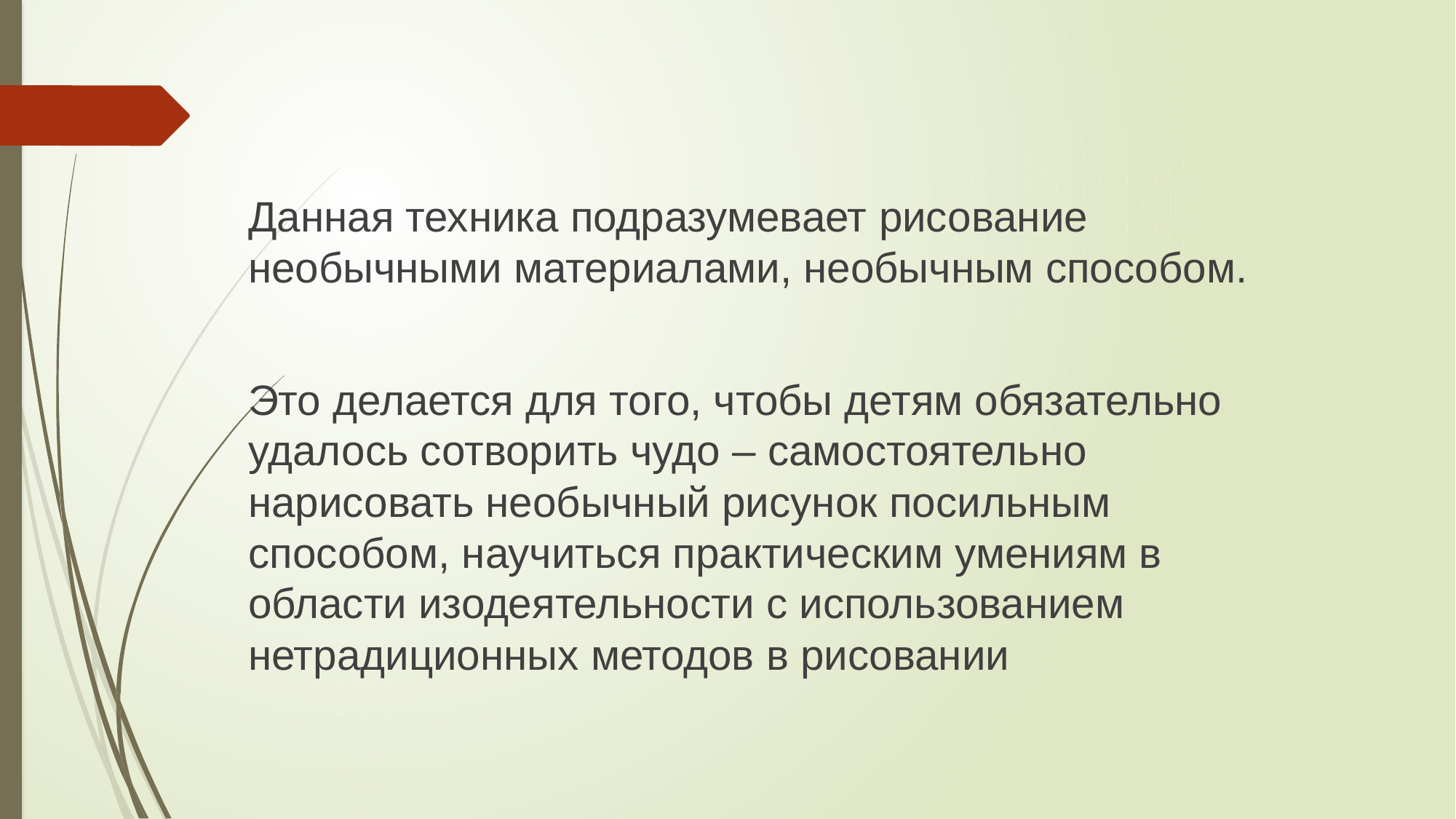

Данная техника подразумевает рисование необычными материалами, необычным способом.

Это делается для того, чтобы детям обязательно удалось сотворить чудо – самостоятельно нарисовать необычный рисунок посильным способом, научиться практическим умениям в области изодеятельности с использованием нетрадиционных методов в рисовании